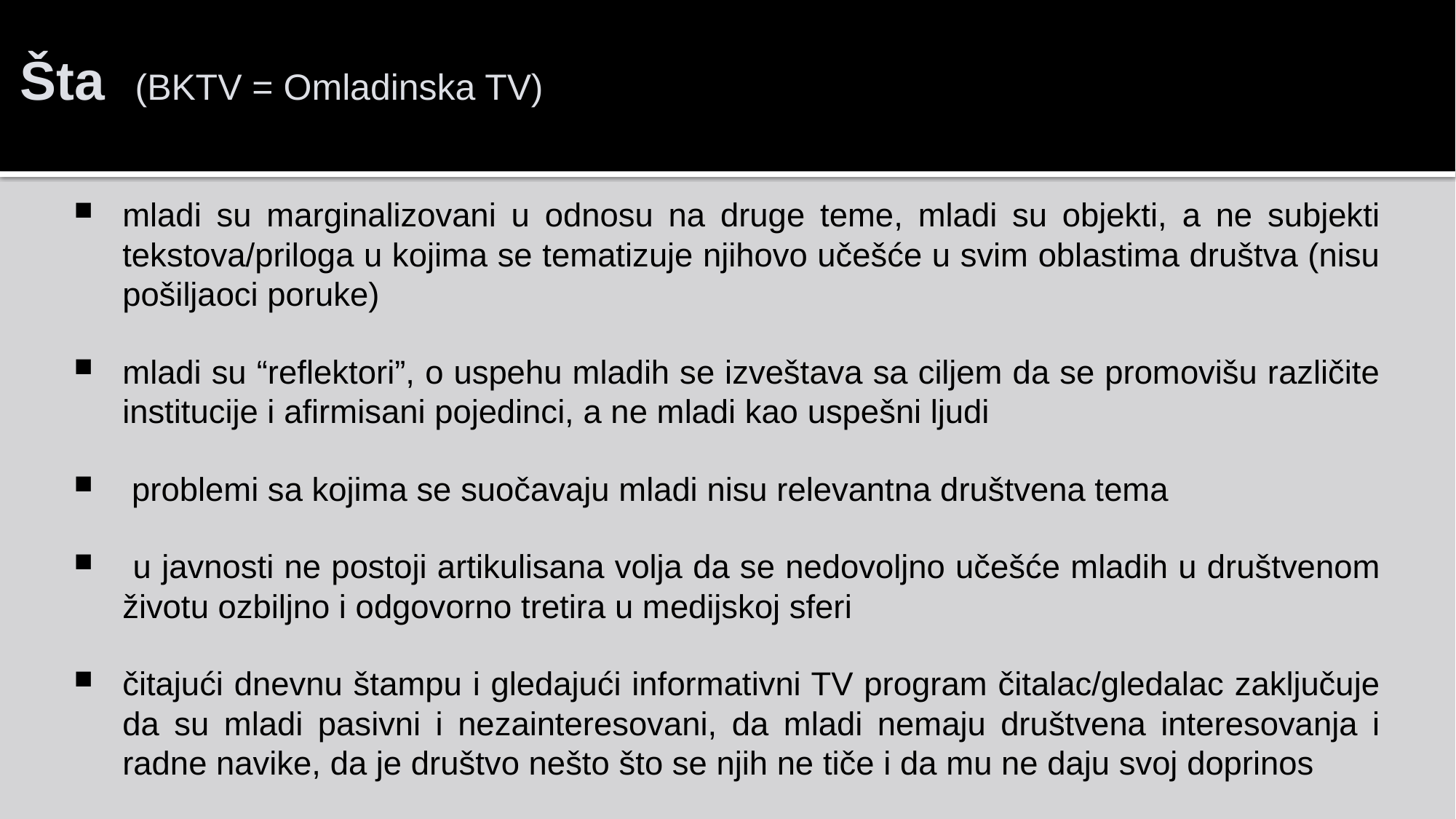

Šta  (BKTV = Omladinska TV)

mladi su marginalizovani u odnosu na druge teme, mladi su objekti, a ne subjekti tekstova/priloga u kojima se tematizuje njihovo učešće u svim oblastima društva (nisu pošiljaoci poruke)

mladi su “reflektori”, o uspehu mladih se izveštava sa ciljem da se promovišu različite institucije i afirmisani pojedinci, a ne mladi kao uspešni ljudi

 problemi sa kojima se suočavaju mladi nisu relevantna društvena tema

 u javnosti ne postoji artikulisana volja da se nedovoljno učešće mladih u društvenom životu ozbiljno i odgovorno tretira u medijskoj sferi

čitajući dnevnu štampu i gledajući informativni TV program čitalac/gledalac zaključuje da su mladi pasivni i nezainteresovani, da mladi nemaju društvena interesovanja i radne navike, da je društvo nešto što se njih ne tiče i da mu ne daju svoj doprinos